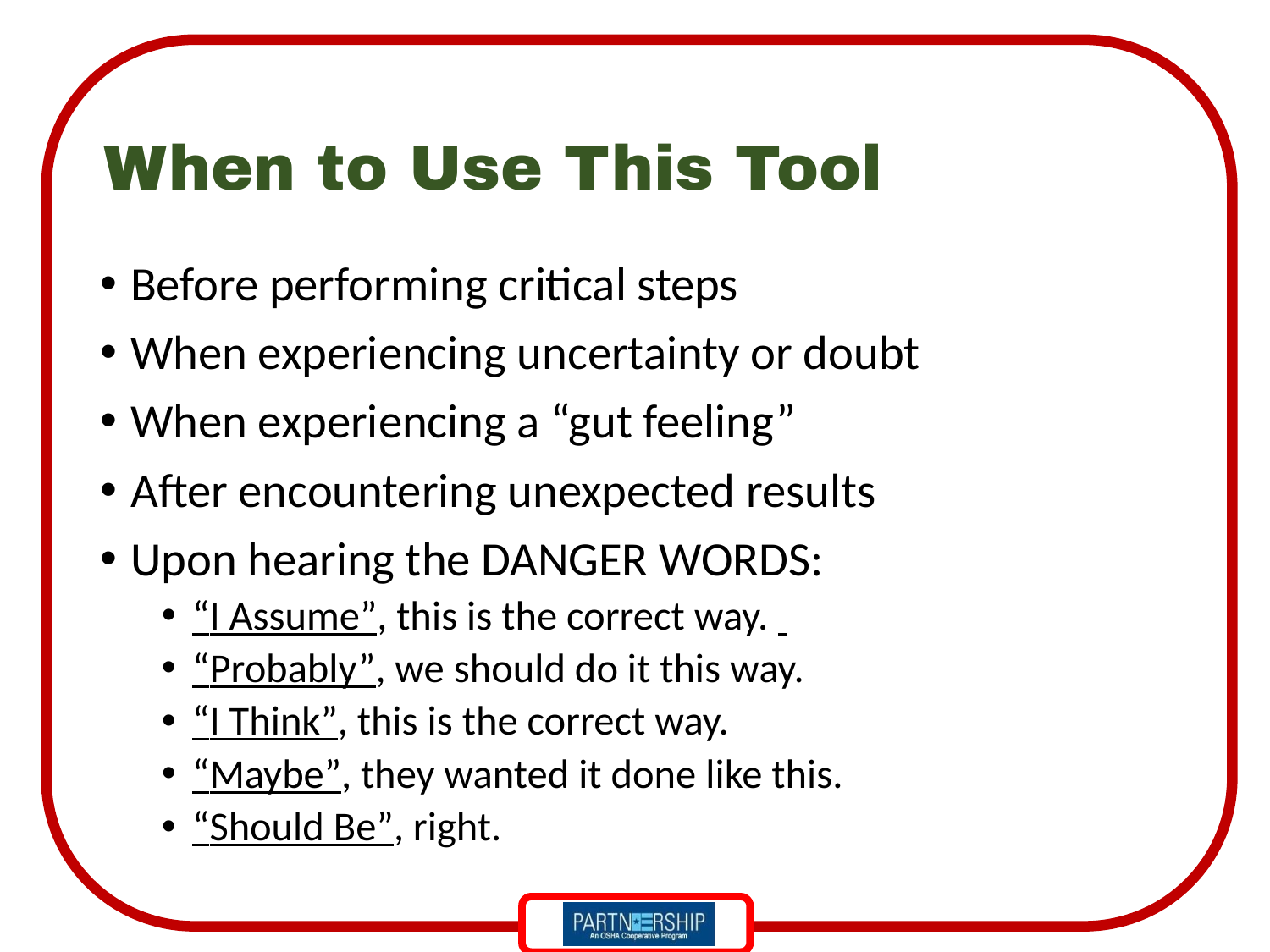

# When to Use This Tool
Before performing critical steps
When experiencing uncertainty or doubt
When experiencing a “gut feeling”
After encountering unexpected results
Upon hearing the DANGER WORDS:
“I Assume”, this is the correct way.
“Probably”, we should do it this way.
“I Think”, this is the correct way.
“Maybe”, they wanted it done like this.
“Should Be”, right.